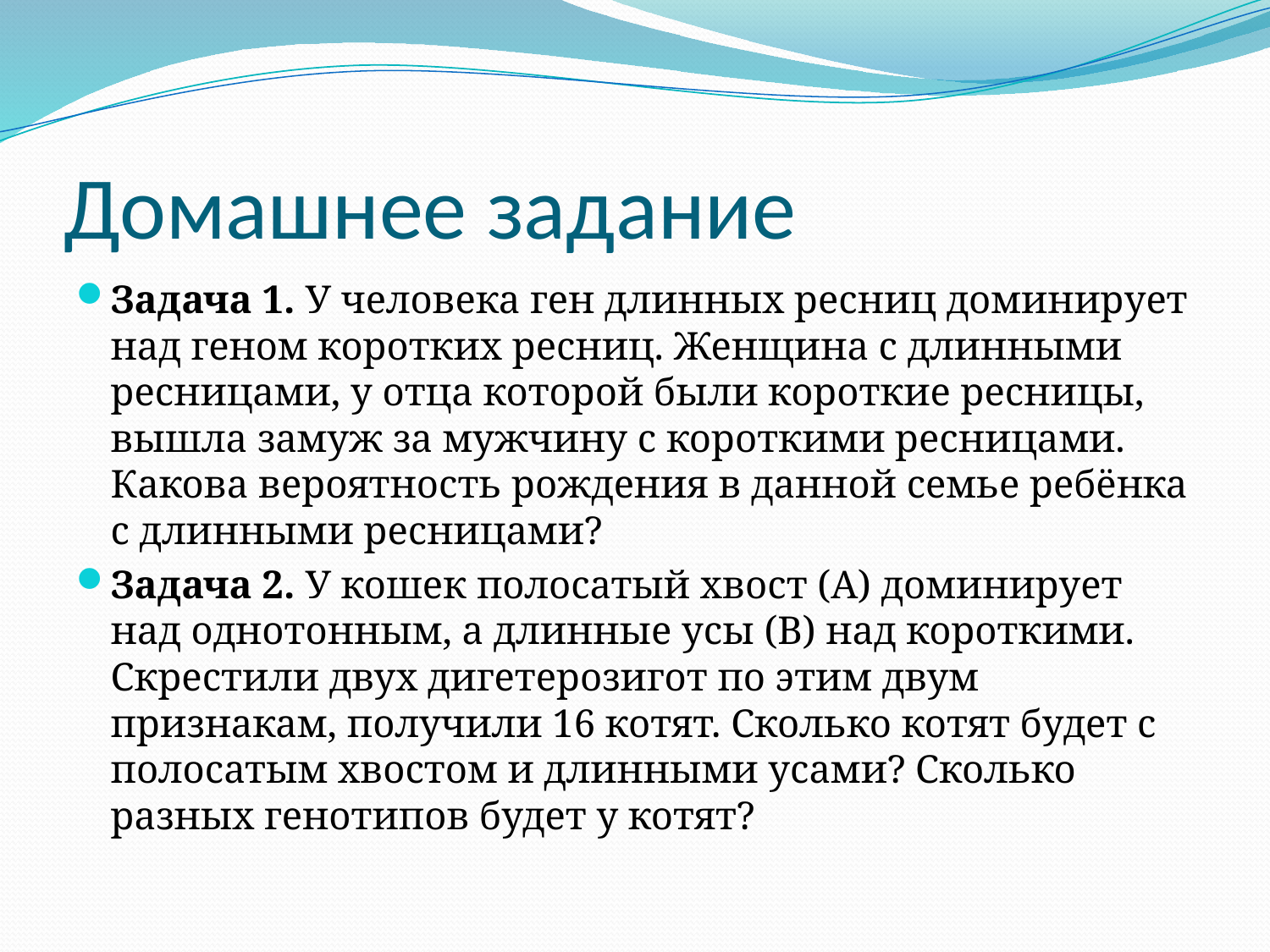

# Домашнее задание
Задача 1. У человека ген длинных ресниц доминирует над геном коротких ресниц. Женщина с длинными ресницами, у отца которой были короткие ресницы, вышла замуж за мужчину с короткими ресницами. Какова вероятность рождения в данной семье ребёнка с длинными ресницами?
Задача 2. У кошек полосатый хвост (А) доминирует над однотонным, а длинные усы (В) над короткими. Скрестили двух дигетерозигот по этим двум признакам, получили 16 котят. Сколько котят будет с полосатым хвостом и длинными усами? Сколько разных генотипов будет у котят?